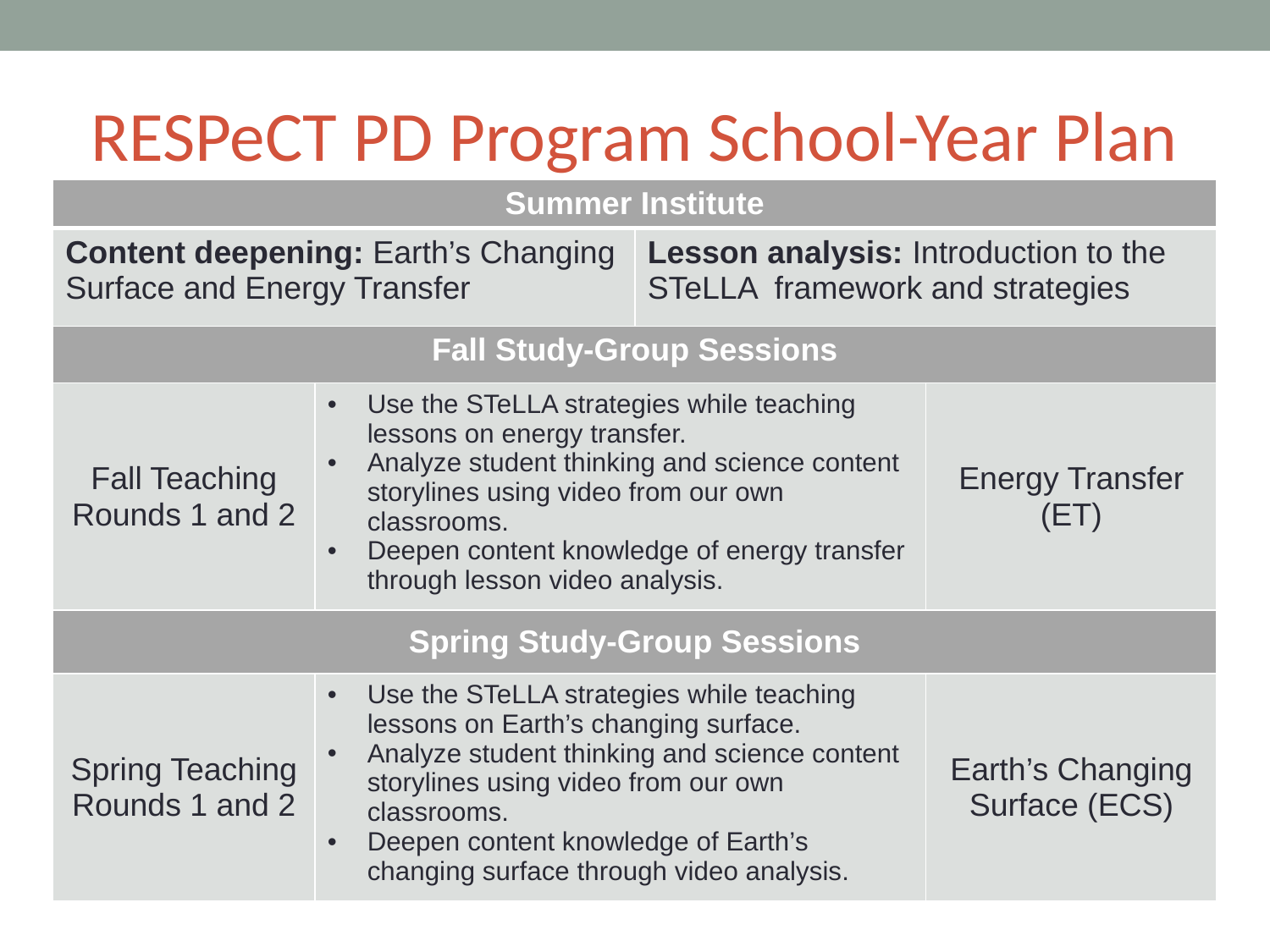

RESPeCT PD Program School-Year Plan
| Summer Institute |  |  |  |
| --- | --- | --- | --- |
| Content deepening: Earth’s Changing Surface and Energy Transfer |  | Lesson analysis: Introduction to the STeLLA framework and strategies |  |
| Fall Study-Group Sessions |  |  |  |
| Fall Teaching Rounds 1 and 2 | Use the STeLLA strategies while teaching lessons on energy transfer. Analyze student thinking and science content storylines using video from our own classrooms. Deepen content knowledge of energy transfer through lesson video analysis. |  | Energy Transfer (ET) |
| Spring Study-Group Sessions |  |  |  |
| Spring Teaching Rounds 1 and 2 | Use the STeLLA strategies while teaching lessons on Earth’s changing surface. Analyze student thinking and science content storylines using video from our own classrooms. Deepen content knowledge of Earth’s changing surface through video analysis. |  | Earth’s Changing Surface (ECS) |